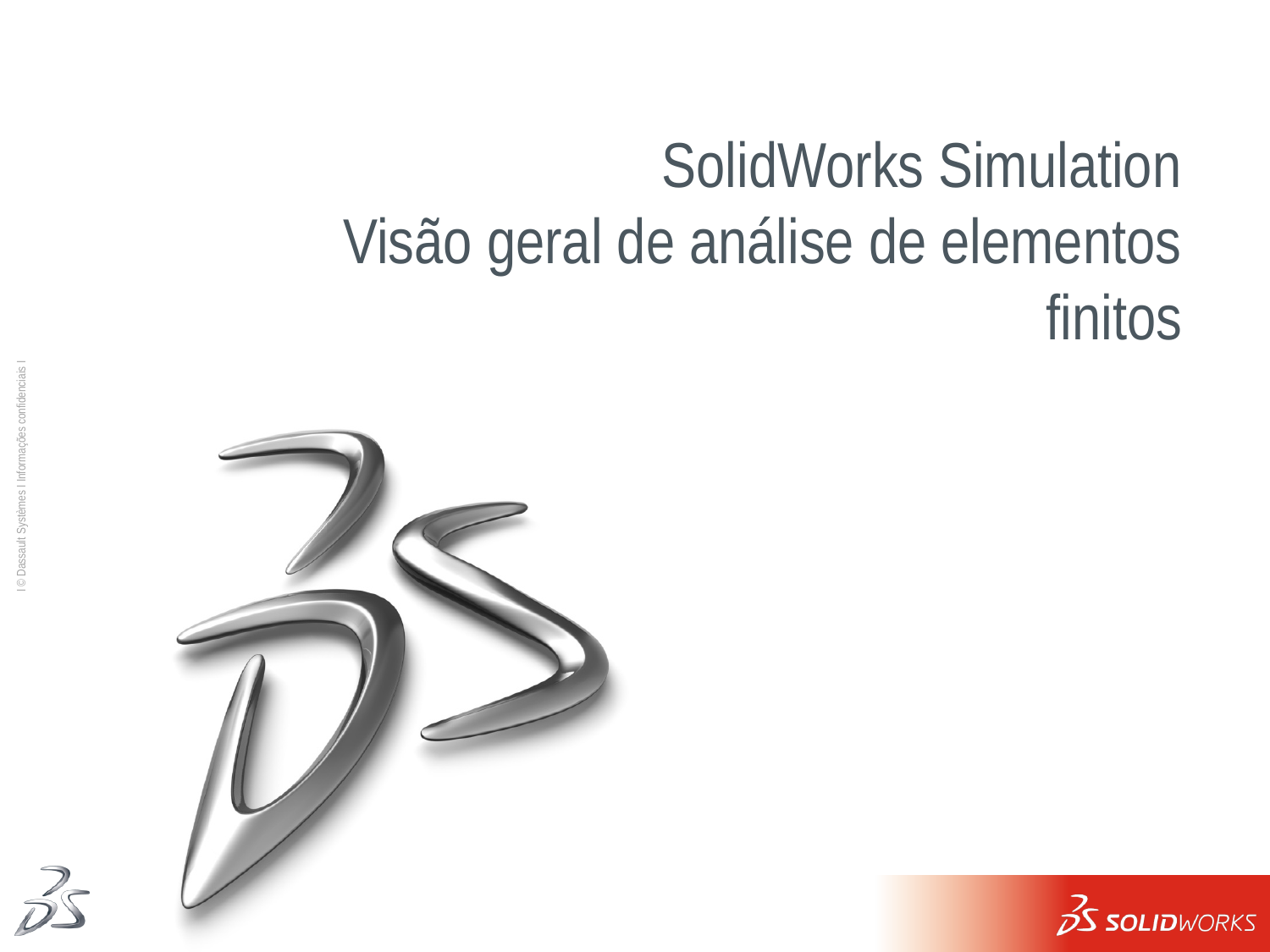

# SolidWorks Simulation Visão geral de análise de elementos finitos